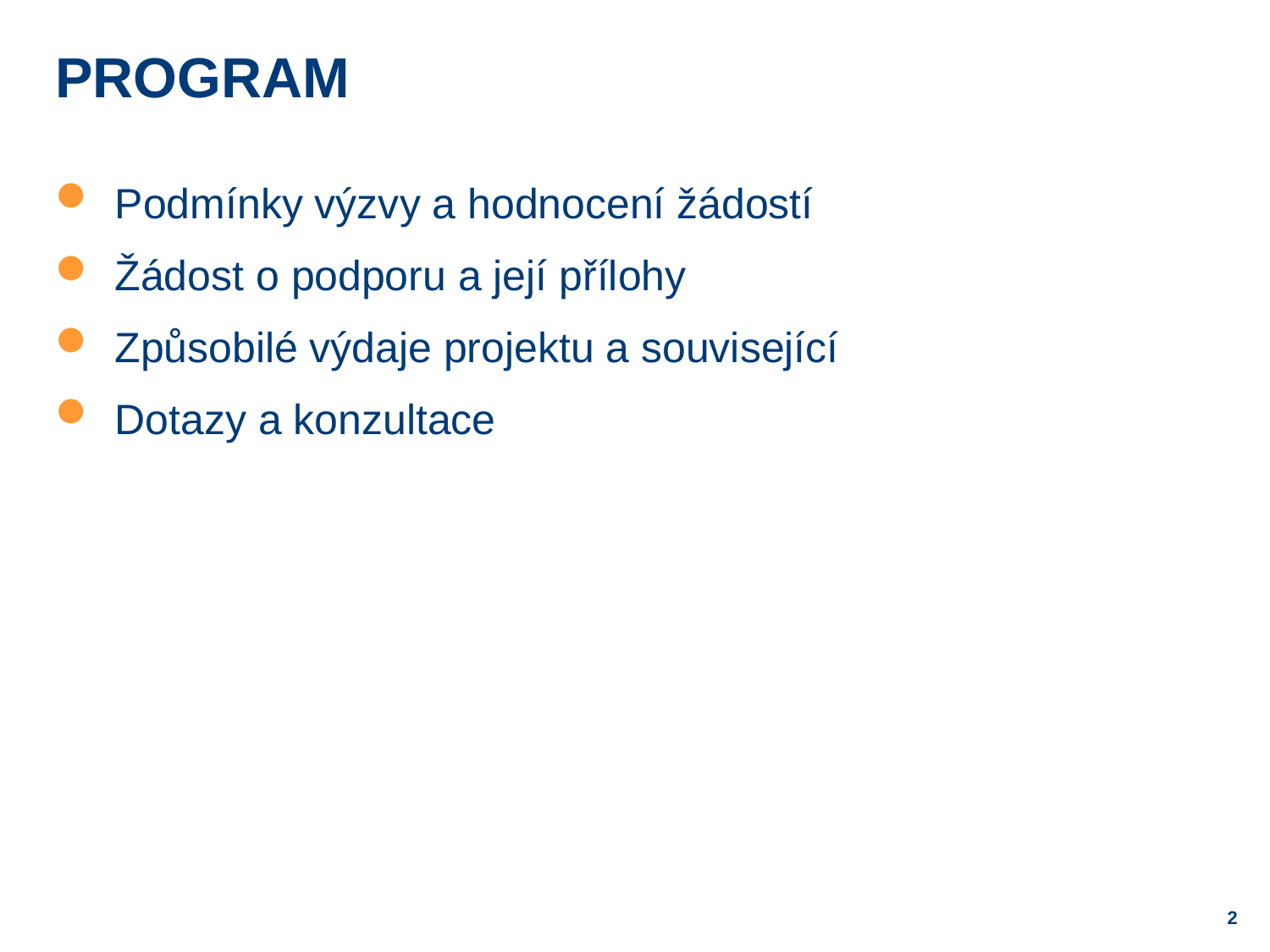

# program
Podmínky výzvy a hodnocení žádostí
Žádost o podporu a její přílohy
Způsobilé výdaje projektu a související
Dotazy a konzultace

2